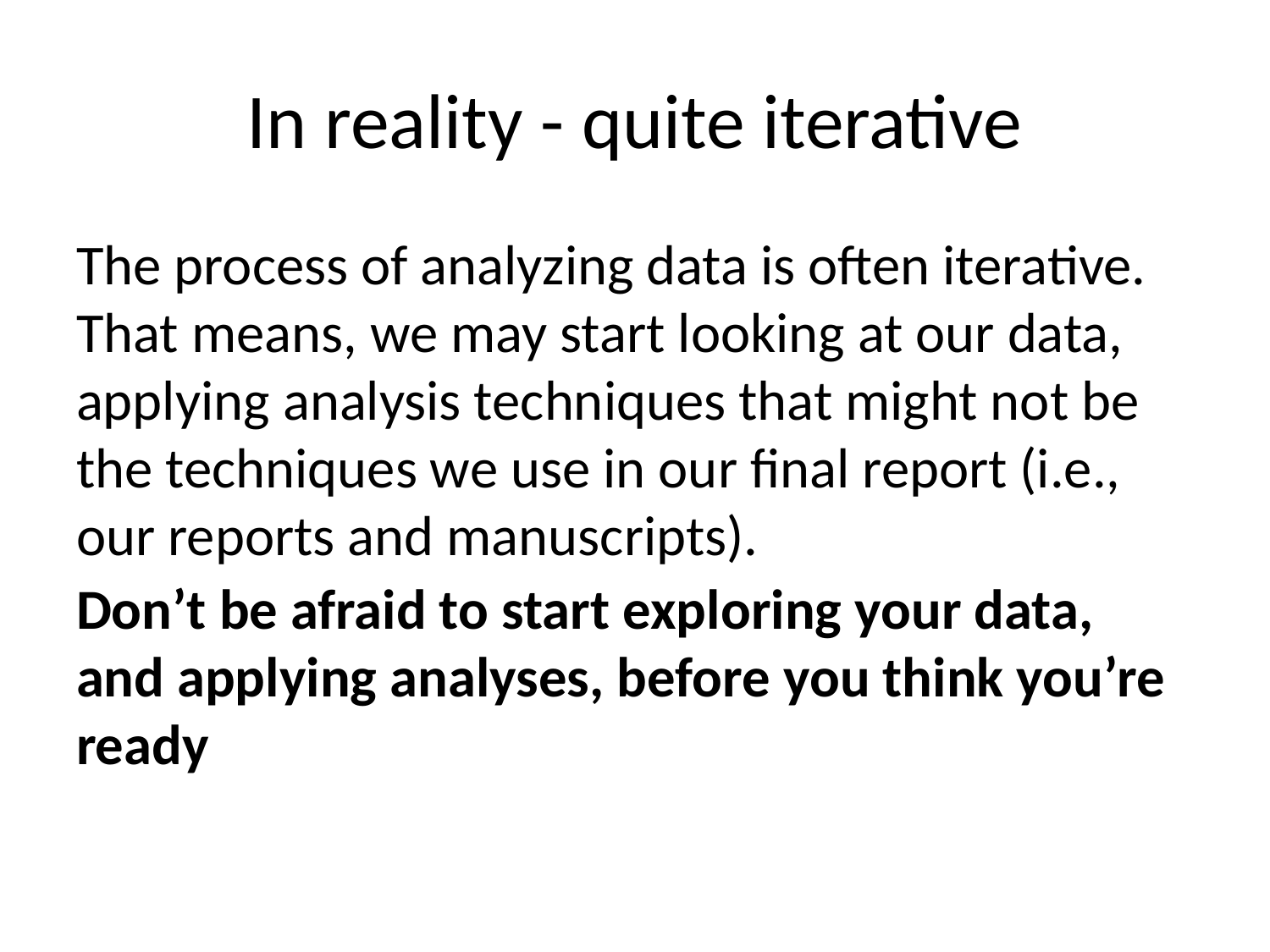

# In reality - quite iterative
The process of analyzing data is often iterative. That means, we may start looking at our data, applying analysis techniques that might not be the techniques we use in our final report (i.e., our reports and manuscripts).
Don’t be afraid to start exploring your data, and applying analyses, before you think you’re ready